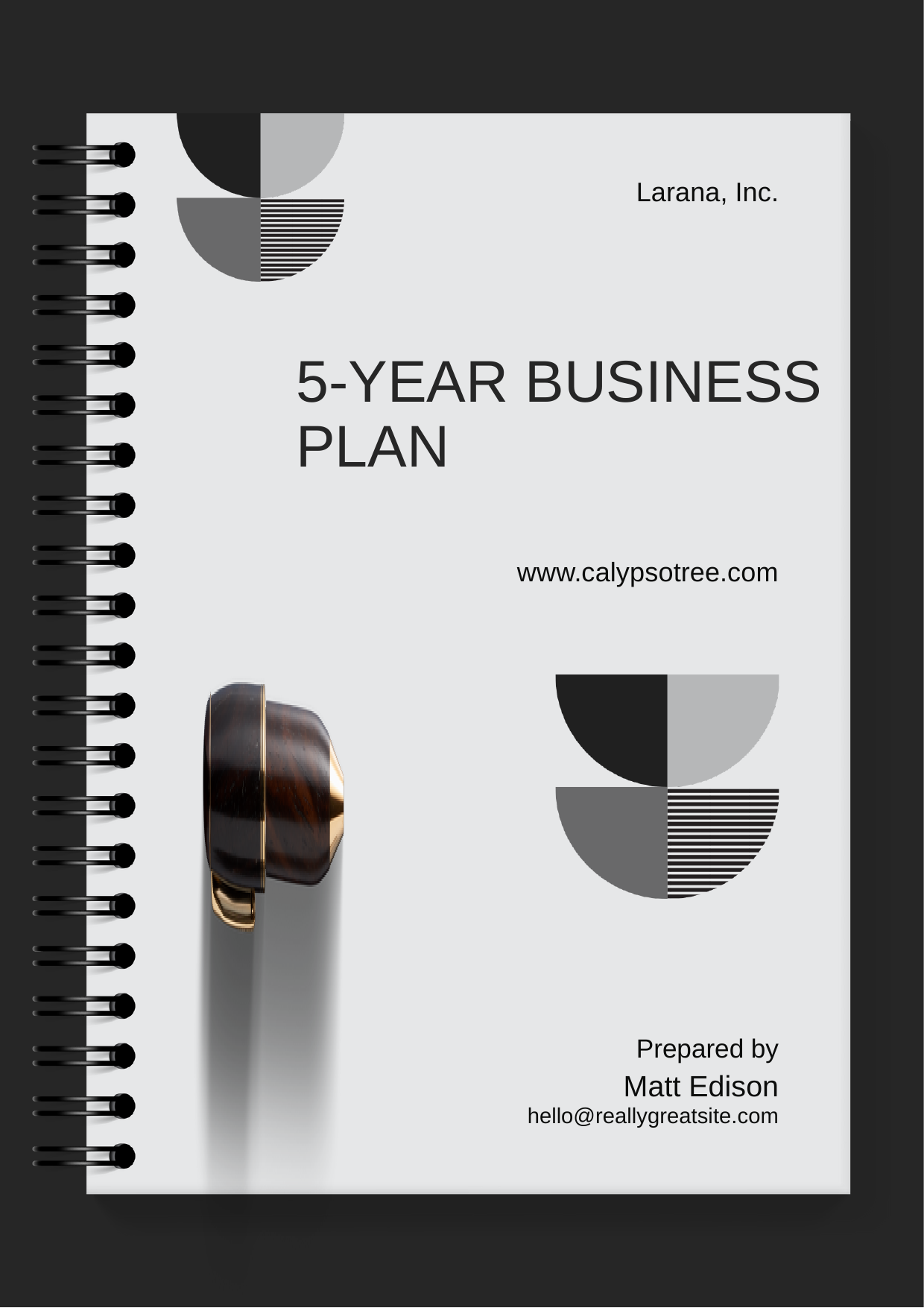

Larana, Inc.
5-YEAR BUSINESS
PLAN
www.calypsotree.com

Prepared by
Matt Edison
hello@reallygreatsite.com